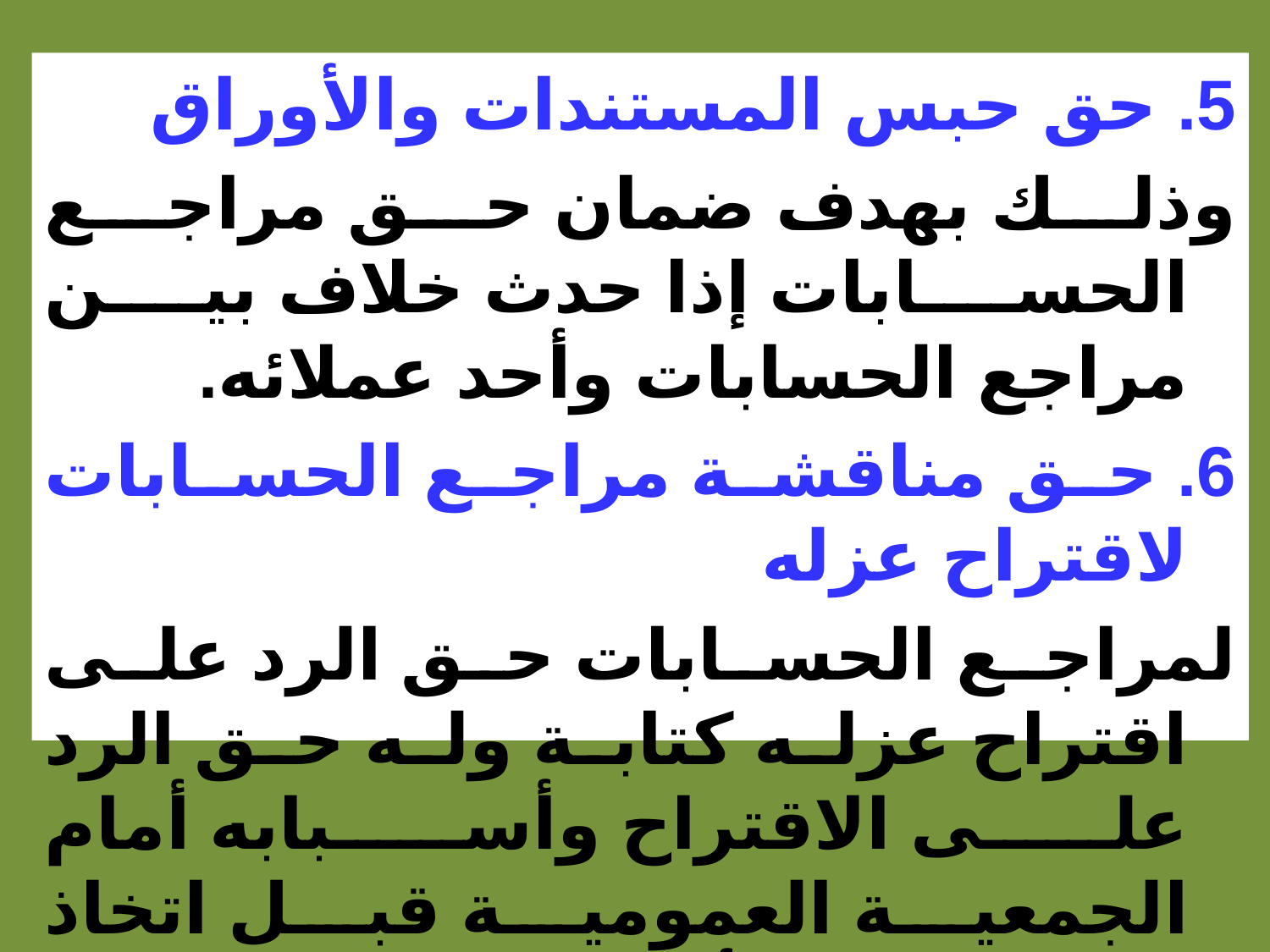

5. حق حبس المستندات والأوراق
وذلك بهدف ضمان حق مراجع الحسابات إذا حدث خلاف بين مراجع الحسابات وأحد عملائه.
6. حق مناقشة مراجع الحسابات لاقتراح عزله
لمراجع الحسابات حق الرد على اقتراح عزله كتابة وله حق الرد على الاقتراح وأسبابه أمام الجمعية العمومية قبل اتخاذ قرارها بعزله أو استمراره.